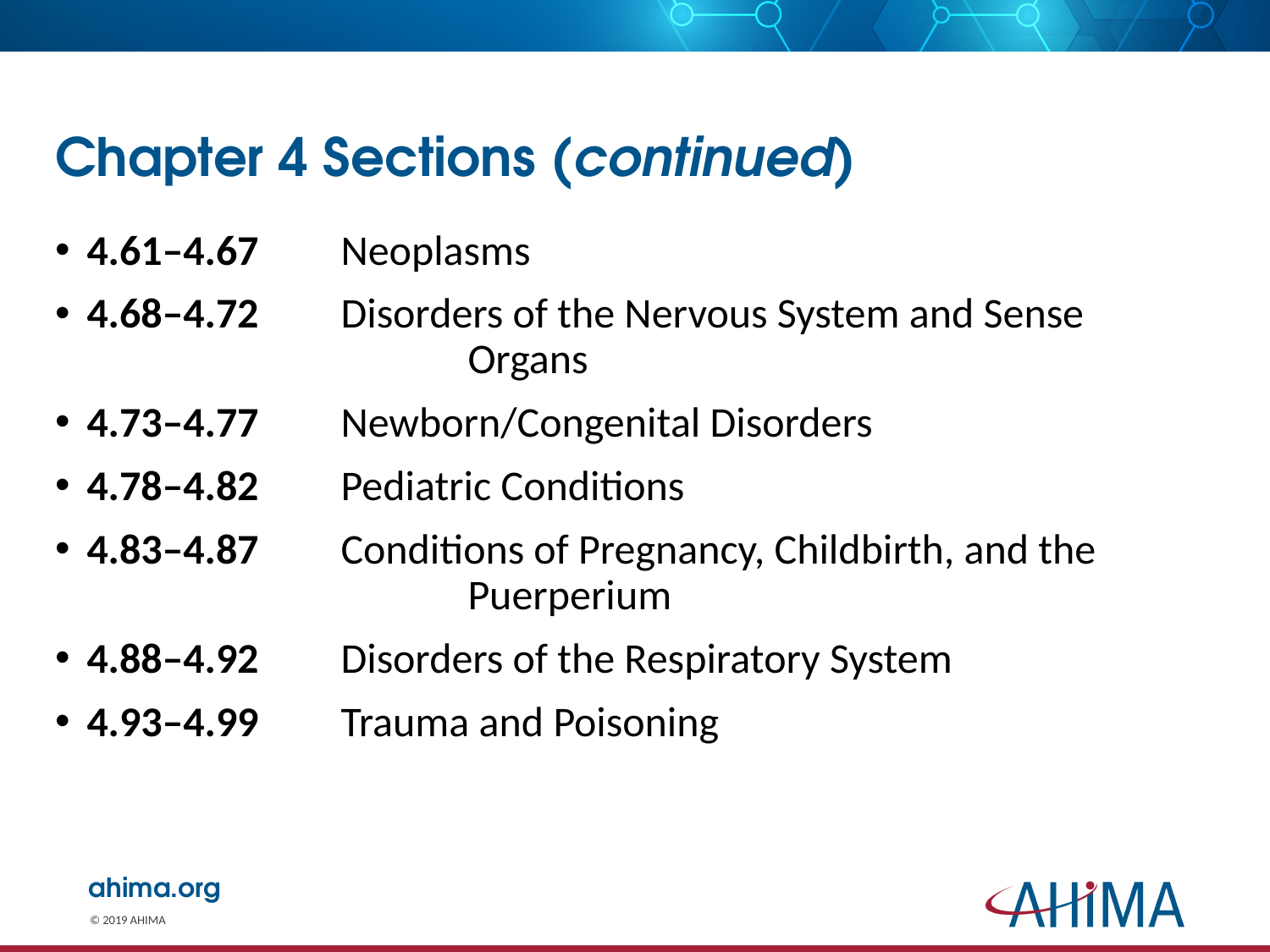

# Chapter 4 Sections (continued)
4.61–4.67	Neoplasms
4.68–4.72	Disorders of the Nervous System and Sense 				Organs
4.73–4.77	Newborn/Congenital Disorders
4.78–4.82	Pediatric Conditions
4.83–4.87	Conditions of Pregnancy, Childbirth, and the 			Puerperium
4.88–4.92	Disorders of the Respiratory System
4.93–4.99	Trauma and Poisoning